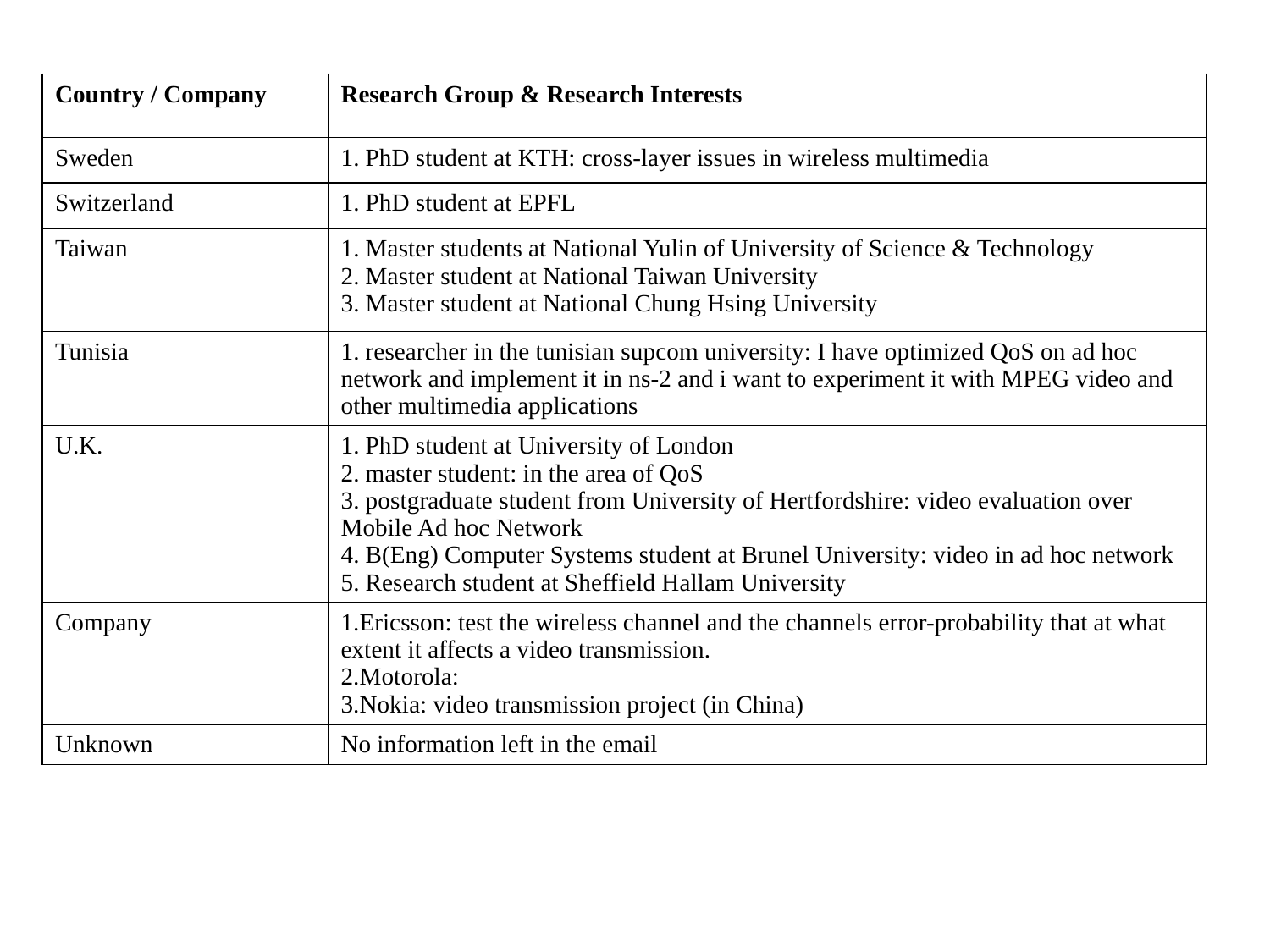

| Country / Company | Research Group & Research Interests |
| --- | --- |
| Sweden | 1. PhD student at KTH: cross-layer issues in wireless multimedia |
| Switzerland | 1. PhD student at EPFL |
| Taiwan | 1. Master students at National Yulin of University of Science & Technology 2. Master student at National Taiwan University 3. Master student at National Chung Hsing University |
| Tunisia | 1. researcher in the tunisian supcom university: I have optimized QoS on ad hoc network and implement it in ns-2 and i want to experiment it with MPEG video and other multimedia applications |
| U.K. | 1. PhD student at University of London 2. master student: in the area of QoS 3. postgraduate student from University of Hertfordshire: video evaluation over Mobile Ad hoc Network 4. B(Eng) Computer Systems student at Brunel University: video in ad hoc network 5. Research student at Sheffield Hallam University |
| Company | Ericsson: test the wireless channel and the channels error-probability that at what extent it affects a video transmission. Motorola: Nokia: video transmission project (in China) |
| Unknown | No information left in the email |